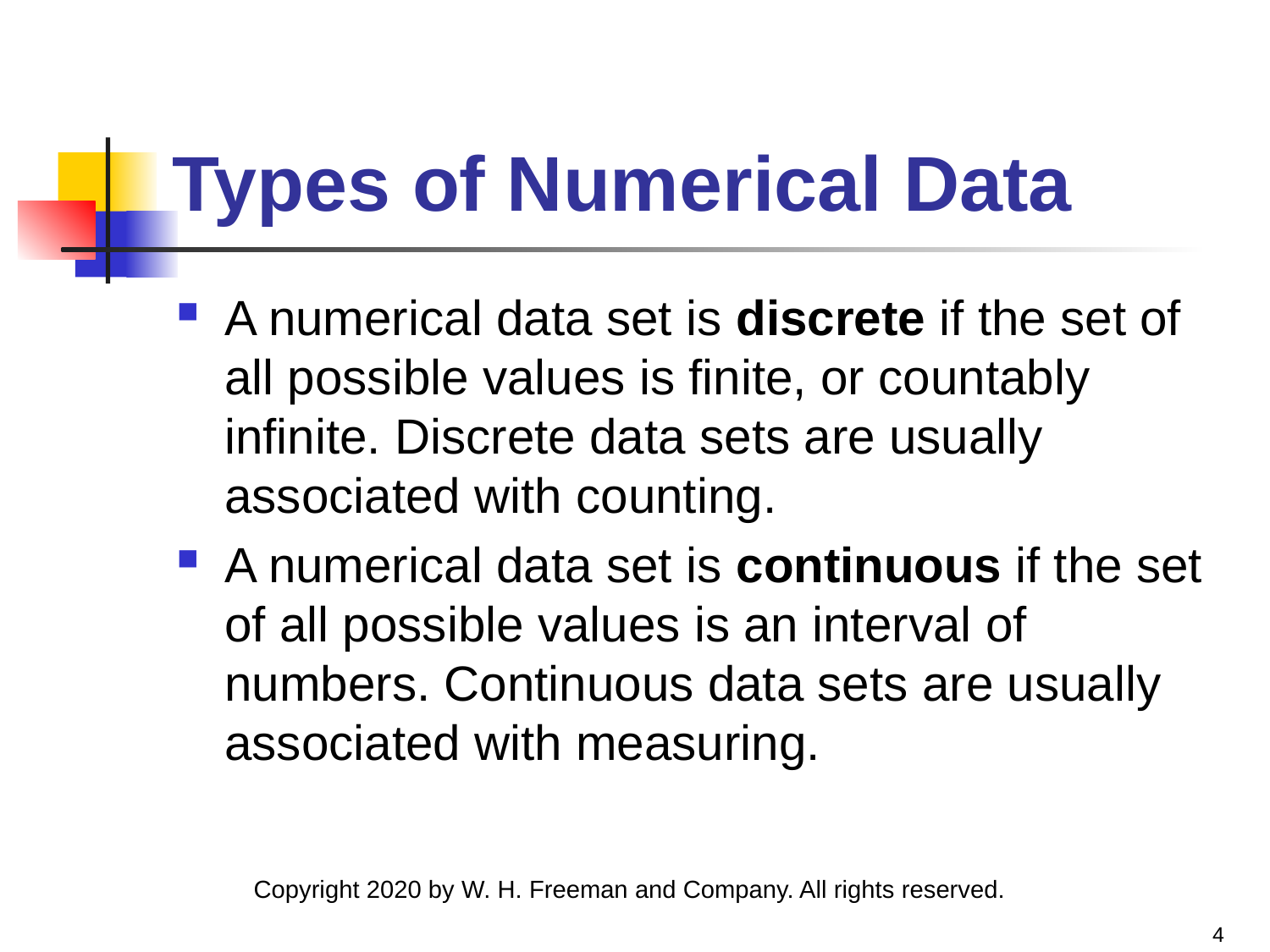

# Types of Numerical Data
A numerical data set is discrete if the set of all possible values is finite, or countably infinite. Discrete data sets are usually associated with counting.
A numerical data set is continuous if the set of all possible values is an interval of numbers. Continuous data sets are usually associated with measuring.